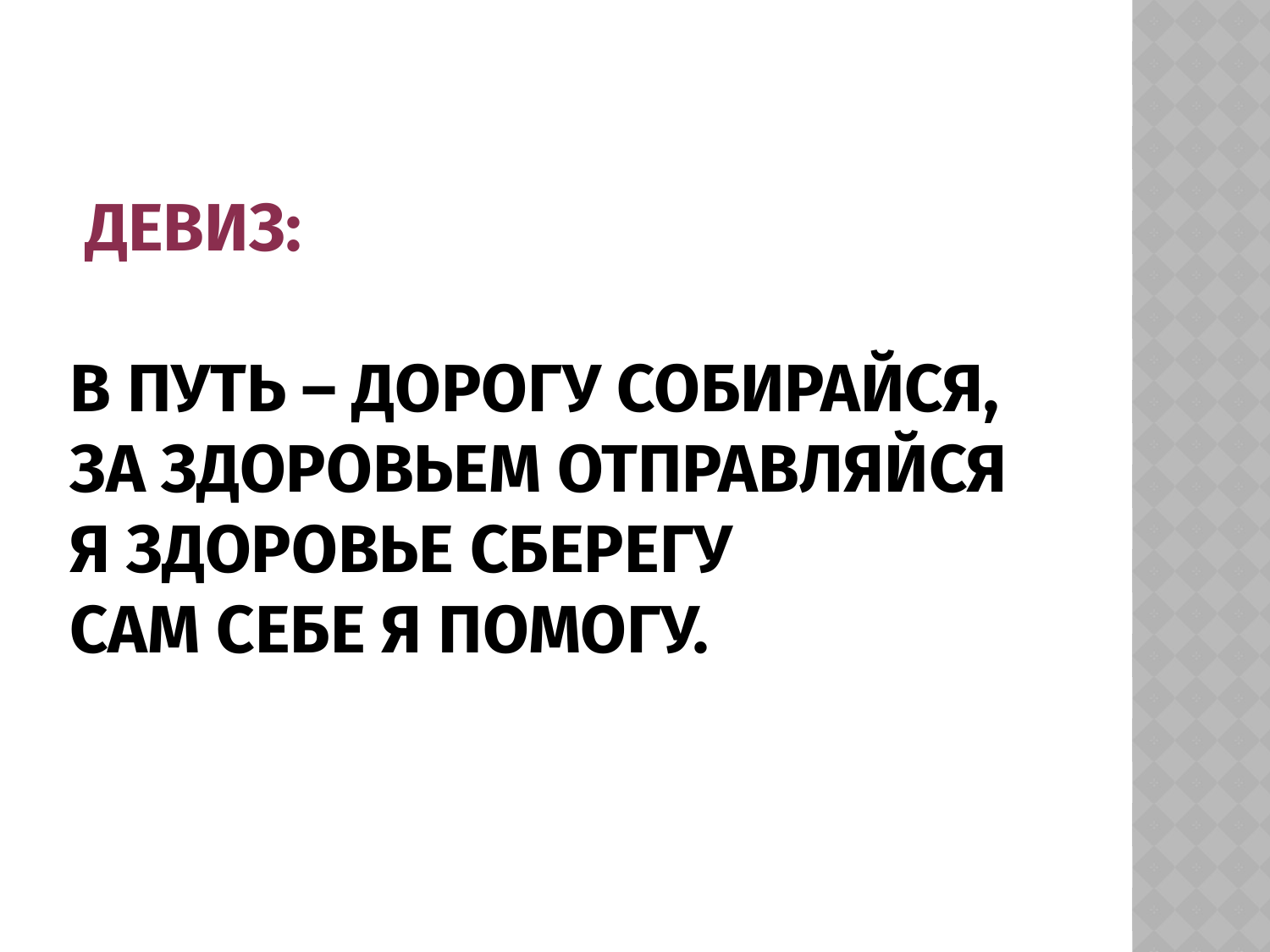

# Девиз: В путь – дорогу собирайся, За здоровьем отправляйся Я здоровье сберегу Сам себе я помогу.